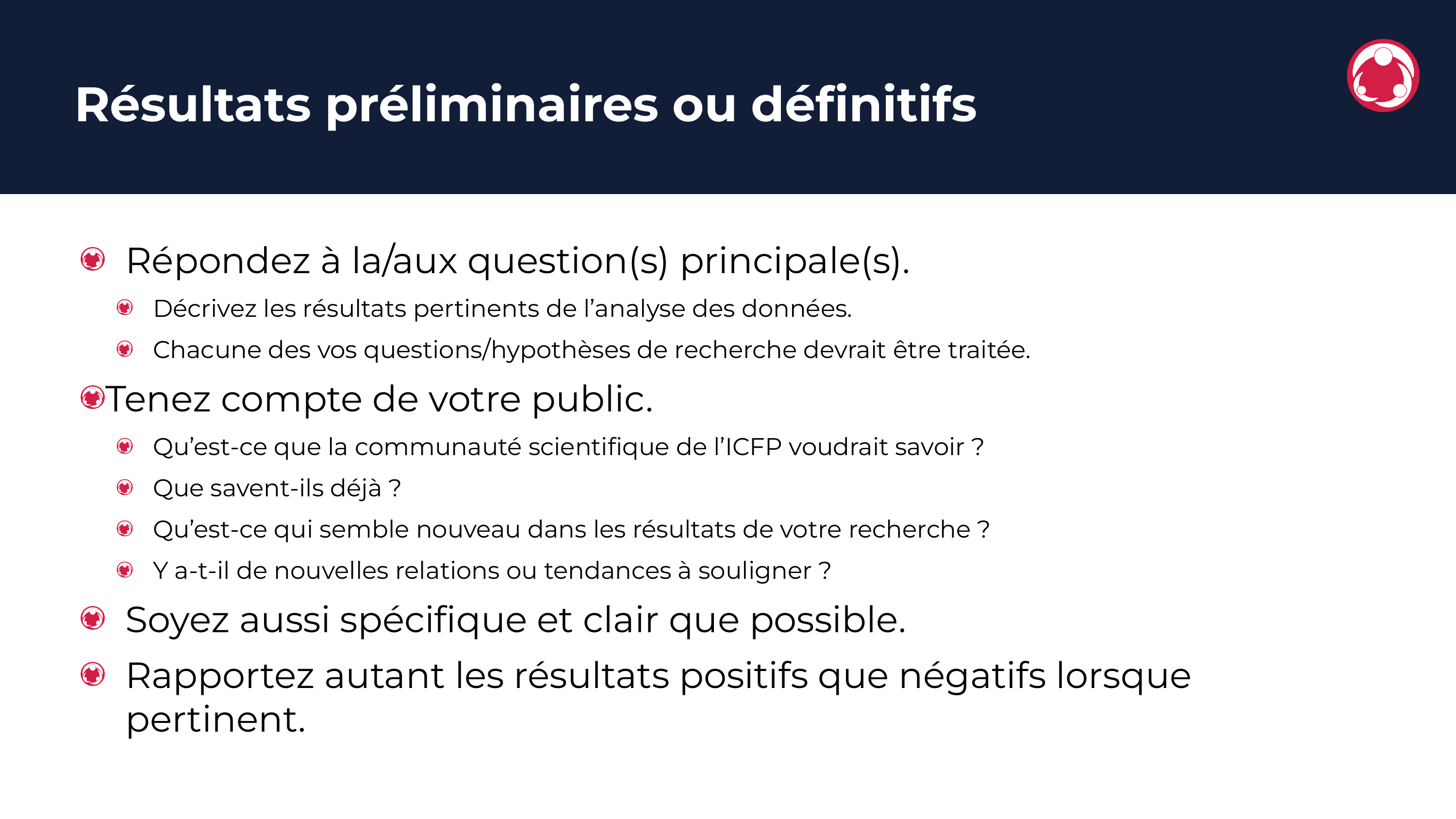

Résultats préliminaires ou définitifs
Répondez à la/aux question(s) principale(s).
Décrivez les résultats pertinents de l’analyse des données.
Chacune des vos questions/hypothèses de recherche devrait être traitée.
Tenez compte de votre public.
Qu’est-ce que la communauté scientifique de l’ICFP voudrait savoir ?
Que savent-ils déjà ?
Qu’est-ce qui semble nouveau dans les résultats de votre recherche ?
Y a-t-il de nouvelles relations ou tendances à souligner ?
Soyez aussi spécifique et clair que possible.
Rapportez autant les résultats positifs que négatifs lorsque pertinent.